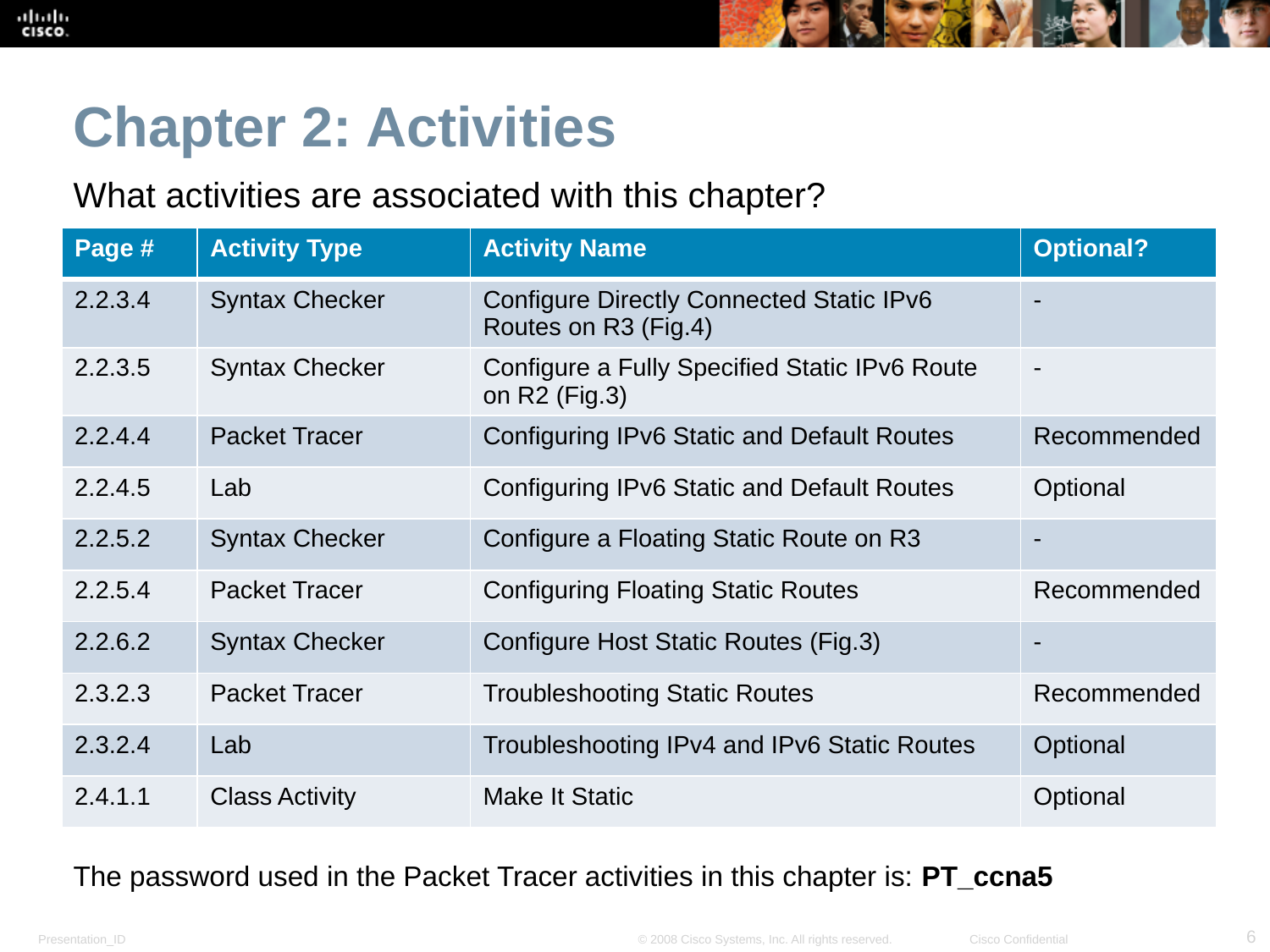

Chapter 2: Activities
What activities are associated with this chapter?

| Page # | Activity Type | Activity Name | Optional? |
| --- | --- | --- | --- |
| 2.2.3.4 | Syntax Checker | Configure Directly Connected Static IPv6 Routes on R3 (Fig.4) | - |
| 2.2.3.5 | Syntax Checker | Configure a Fully Specified Static IPv6 Route on R2 (Fig.3) | - |
| 2.2.4.4 | Packet Tracer | Configuring IPv6 Static and Default Routes | Recommended |
| 2.2.4.5 | Lab | Configuring IPv6 Static and Default Routes | Optional |
| 2.2.5.2 | Syntax Checker | Configure a Floating Static Route on R3 | - |
| 2.2.5.4 | Packet Tracer | Configuring Floating Static Routes | Recommended |
| 2.2.6.2 | Syntax Checker | Configure Host Static Routes (Fig.3) | - |
| 2.3.2.3 | Packet Tracer | Troubleshooting Static Routes | Recommended |
| 2.3.2.4 | Lab | Troubleshooting IPv4 and IPv6 Static Routes | Optional |
| 2.4.1.1 | Class Activity | Make It Static | Optional |
The password used in the Packet Tracer activities in this chapter is: PT_ccna5